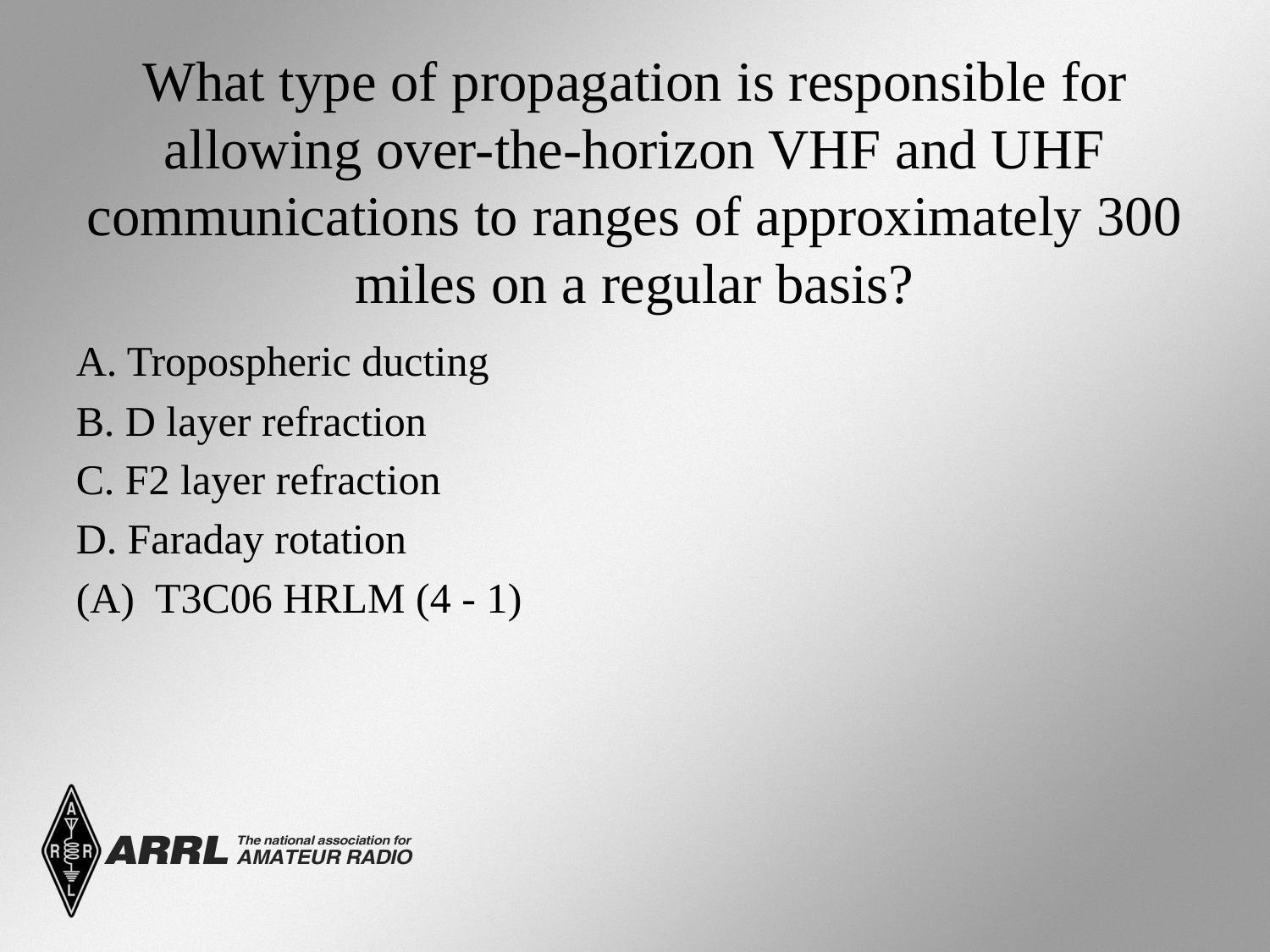

# What type of propagation is responsible for allowing over-the-horizon VHF and UHF communications to ranges of approximately 300 miles on a regular basis?
A. Tropospheric ducting
B. D layer refraction
C. F2 layer refraction
D. Faraday rotation
(A)  T3C06 HRLM (4 - 1)